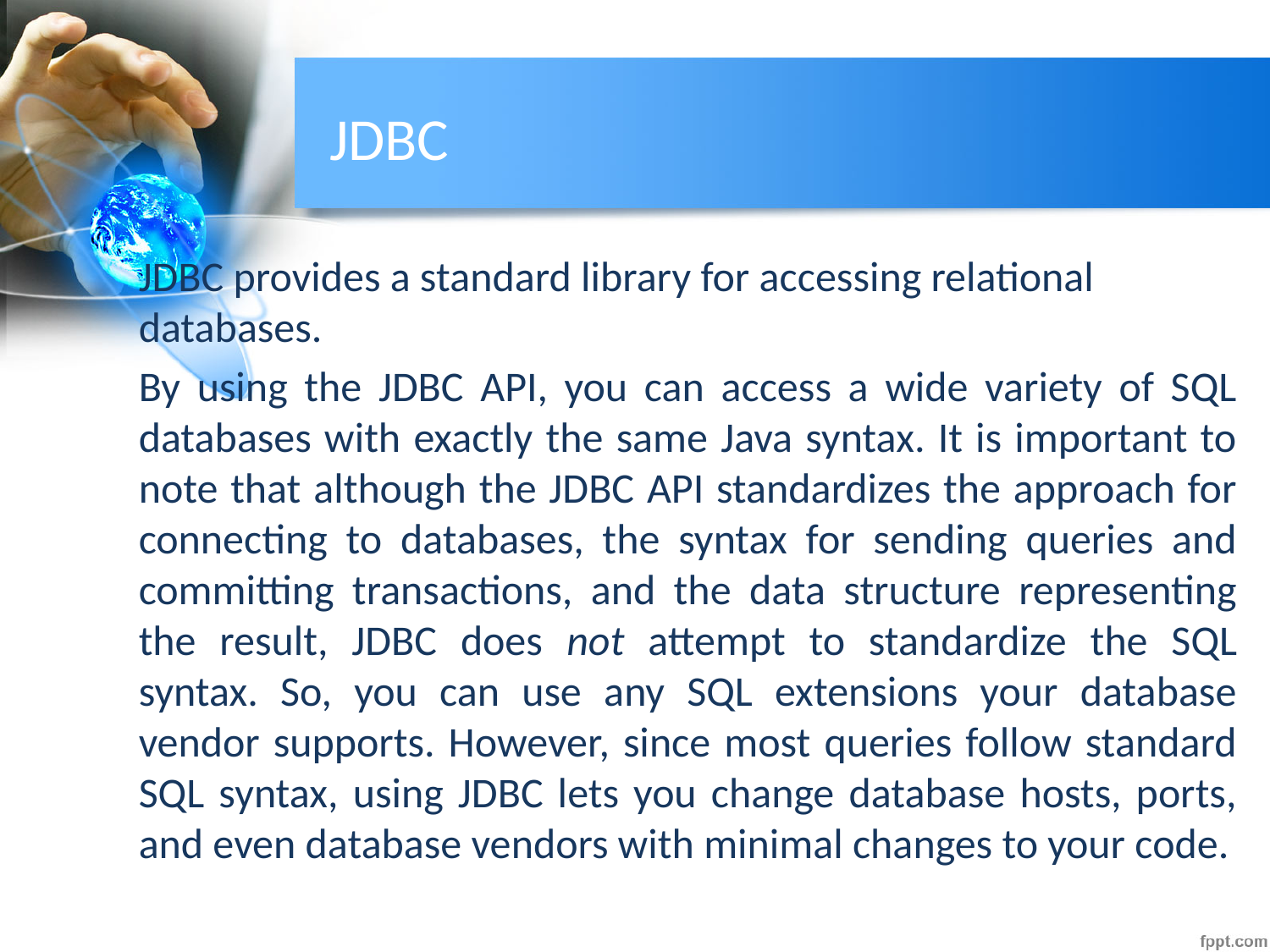

# JDBC
JDBC provides a standard library for accessing relational databases.
By using the JDBC API, you can access a wide variety of SQL databases with exactly the same Java syntax. It is important to note that although the JDBC API standardizes the approach for connecting to databases, the syntax for sending queries and committing transactions, and the data structure representing the result, JDBC does not attempt to standardize the SQL syntax. So, you can use any SQL extensions your database vendor supports. However, since most queries follow standard SQL syntax, using JDBC lets you change database hosts, ports, and even database vendors with minimal changes to your code.